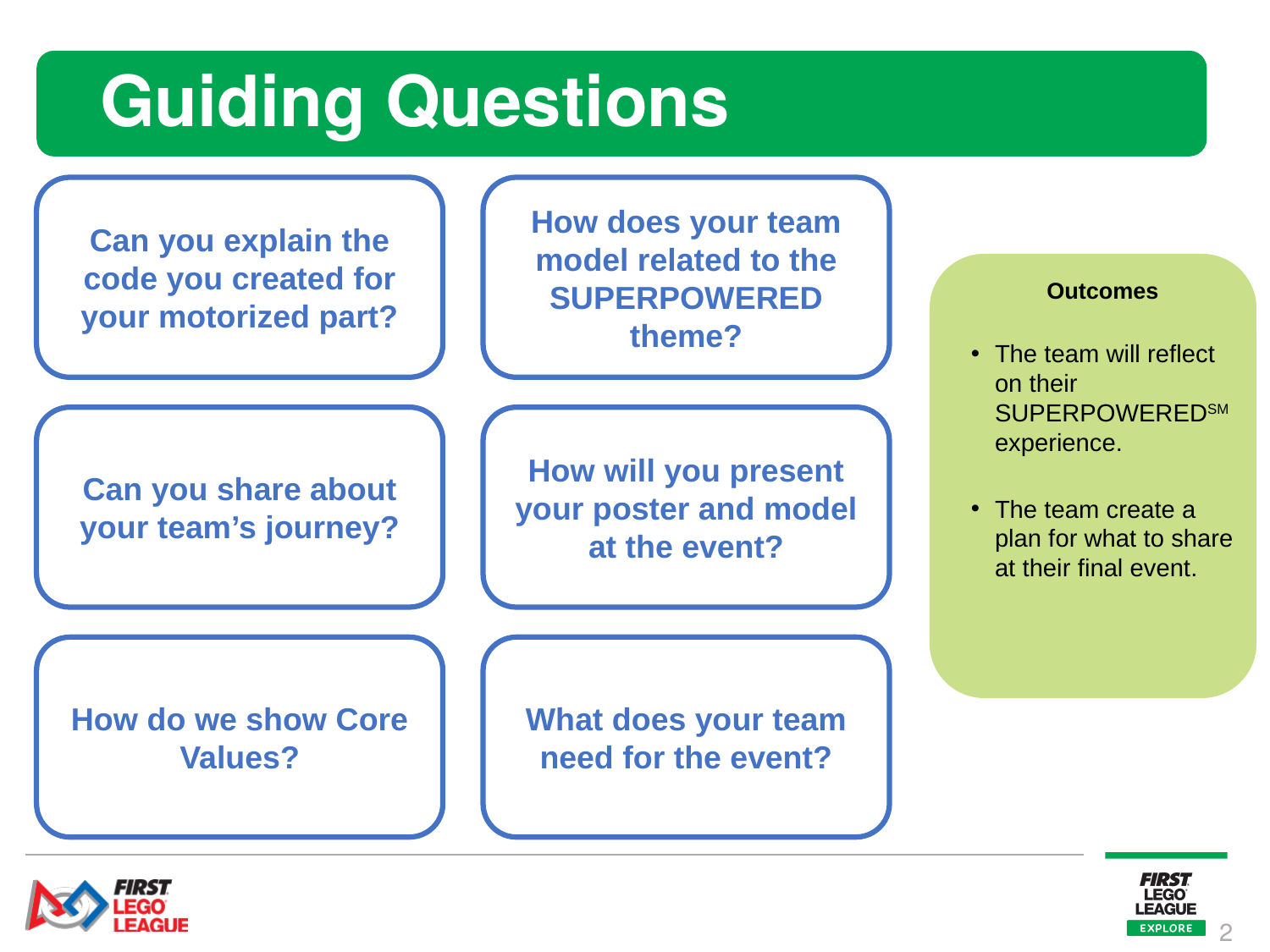

# Guiding Questions
Can you explain the code you created for your motorized part?
How does your team model related to the SUPERPOWERED theme?
Outcomes

The team will reflect on their SUPERPOWEREDSM experience.

The team create a plan for what to share at their final event.
Can you share about your team’s journey?
How will you present your poster and model at the event?
How do we show Core Values?
What does your team need for the event?
2